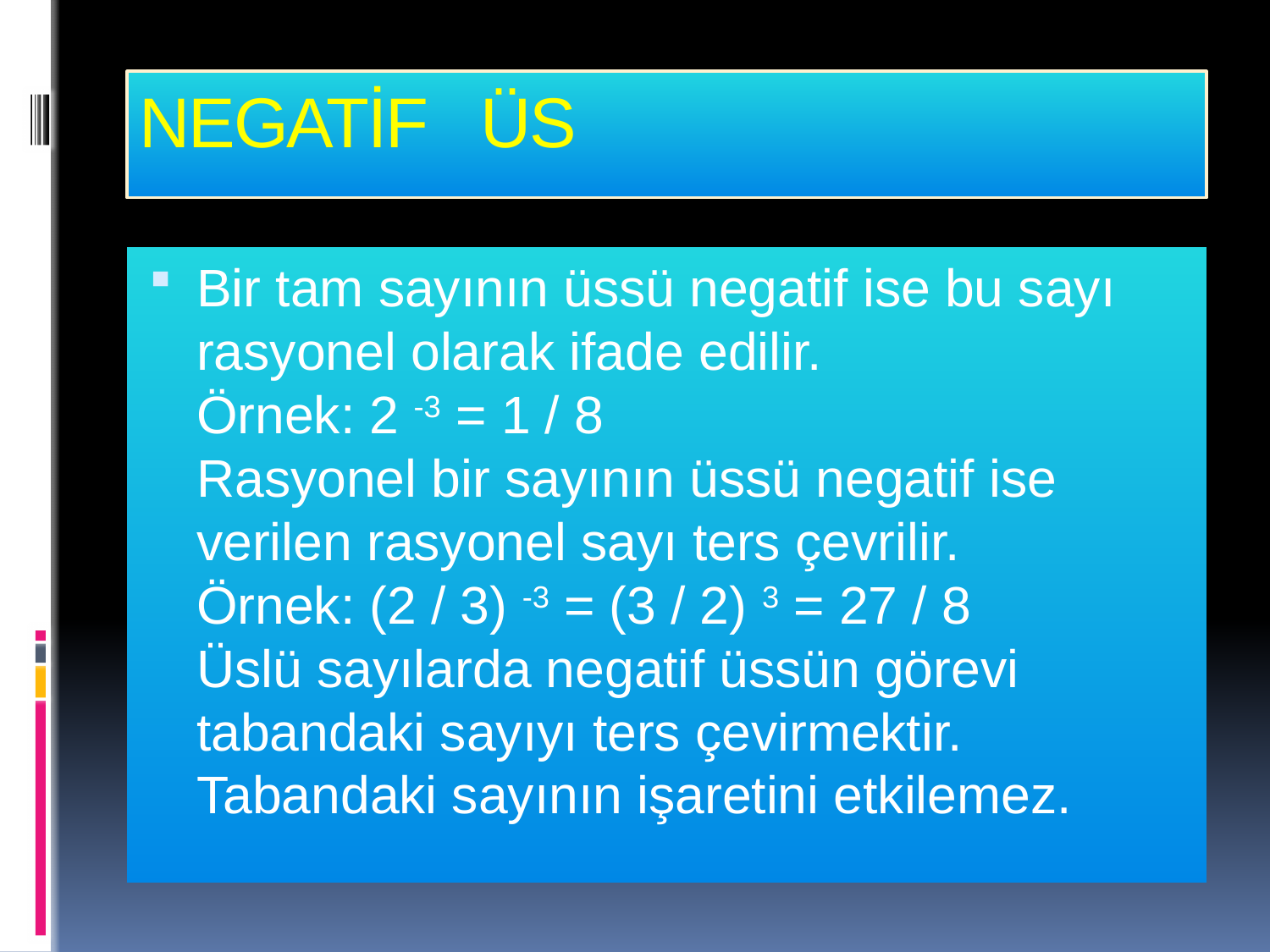

# NEGATİF   ÜS
Bir tam sayının üssü negatif ise bu sayı rasyonel olarak ifade edilir.
Örnek: 2 -3 = 1 / 8
Rasyonel bir sayının üssü negatif ise verilen rasyonel sayı ters çevrilir. 
Örnek: (2 / 3) -3 = (3 / 2) 3 = 27 / 8
Üslü sayılarda negatif üssün görevi tabandaki sayıyı ters çevirmektir. Tabandaki sayının işaretini etkilemez.